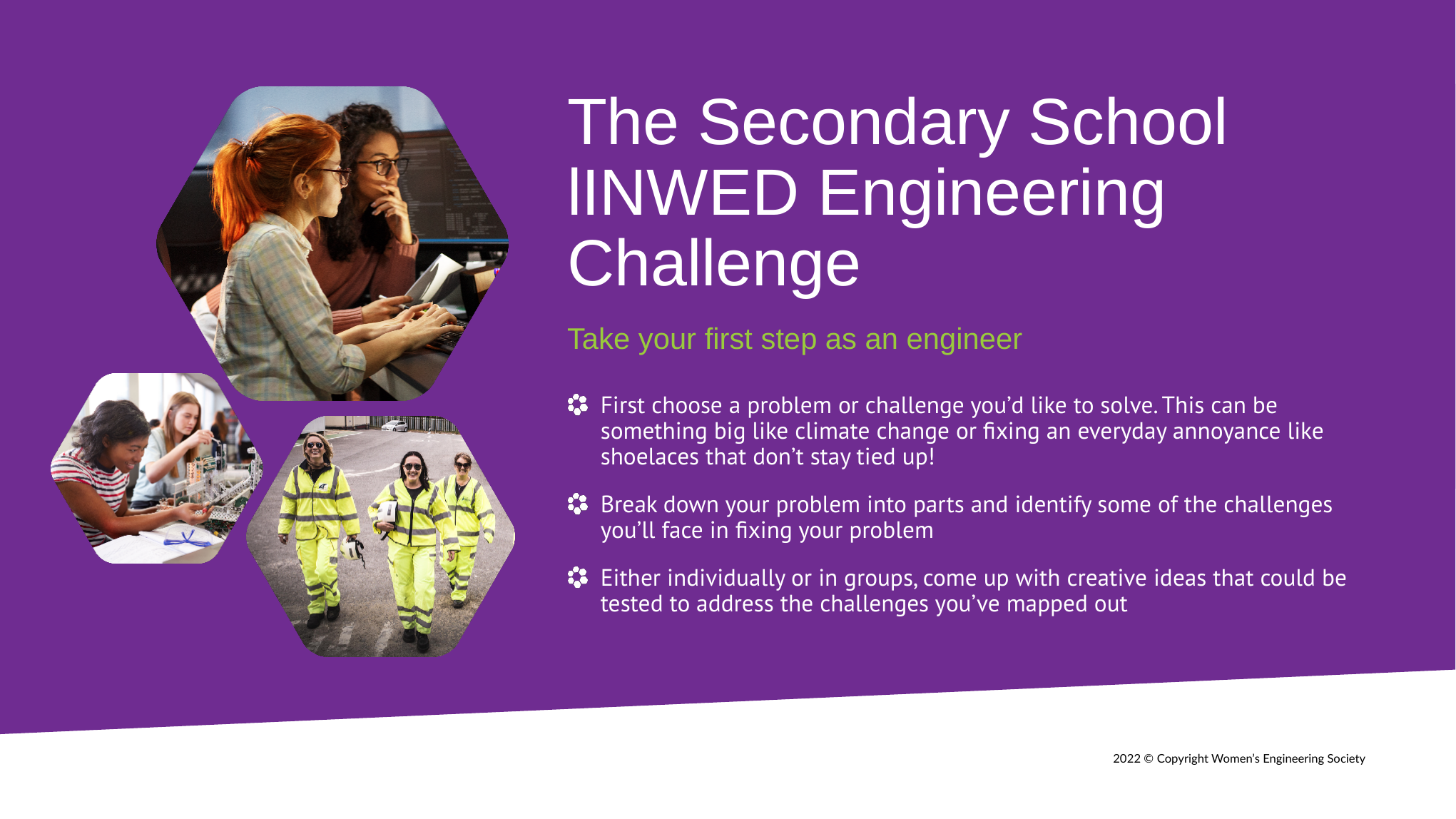

# The Secondary School lINWED Engineering Challenge
Take your first step as an engineer
First choose a problem or challenge you’d like to solve. This can be something big like climate change or fixing an everyday annoyance like shoelaces that don’t stay tied up!
Break down your problem into parts and identify some of the challenges you’ll face in fixing your problem
Either individually or in groups, come up with creative ideas that could be tested to address the challenges you’ve mapped out